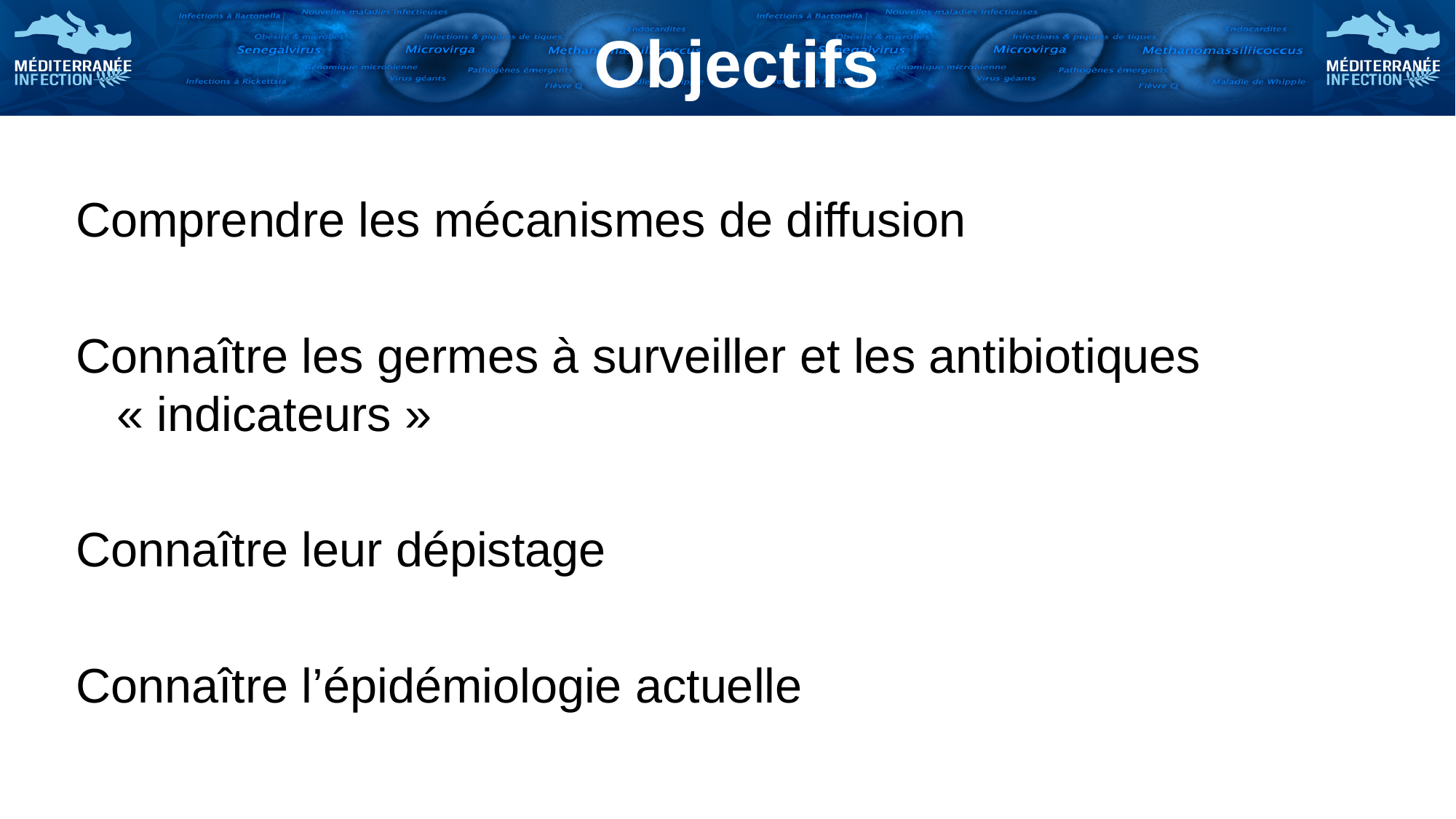

Objectifs
Comprendre les mécanismes de diffusion

Connaître les germes à surveiller et les antibiotiques « indicateurs »

Connaître leur dépistage

Connaître l’épidémiologie actuelle